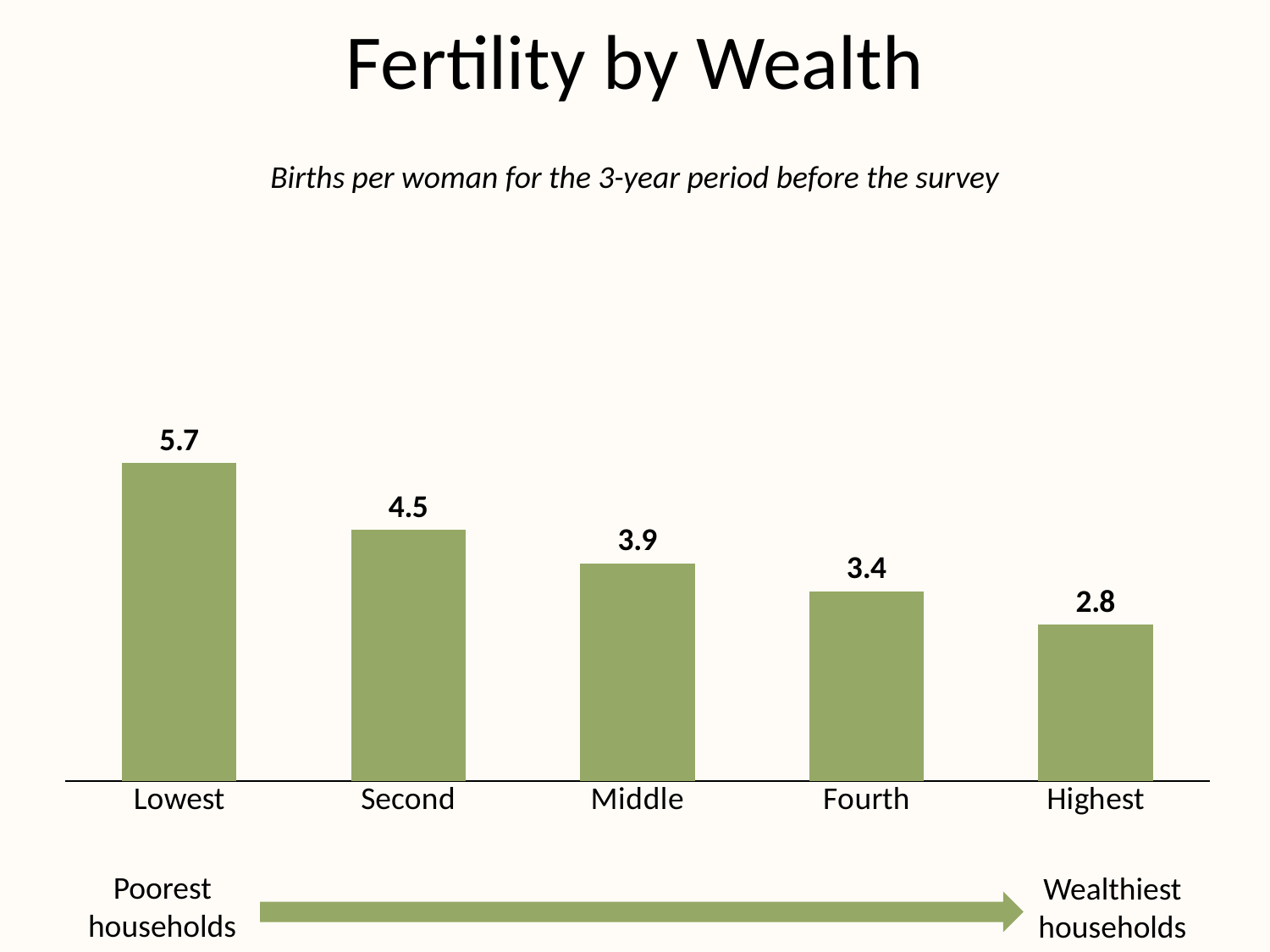

# Fertility by Wealth
Births per woman for the 3-year period before the survey

### Chart

| Category | Series 1 |
|---|---|
| Lowest | 5.7 |
| Second | 4.5 |
| Middle | 3.9 |
| Fourth | 3.4 |
| Highest | 2.8 |
Poorest
households
Wealthiest
households